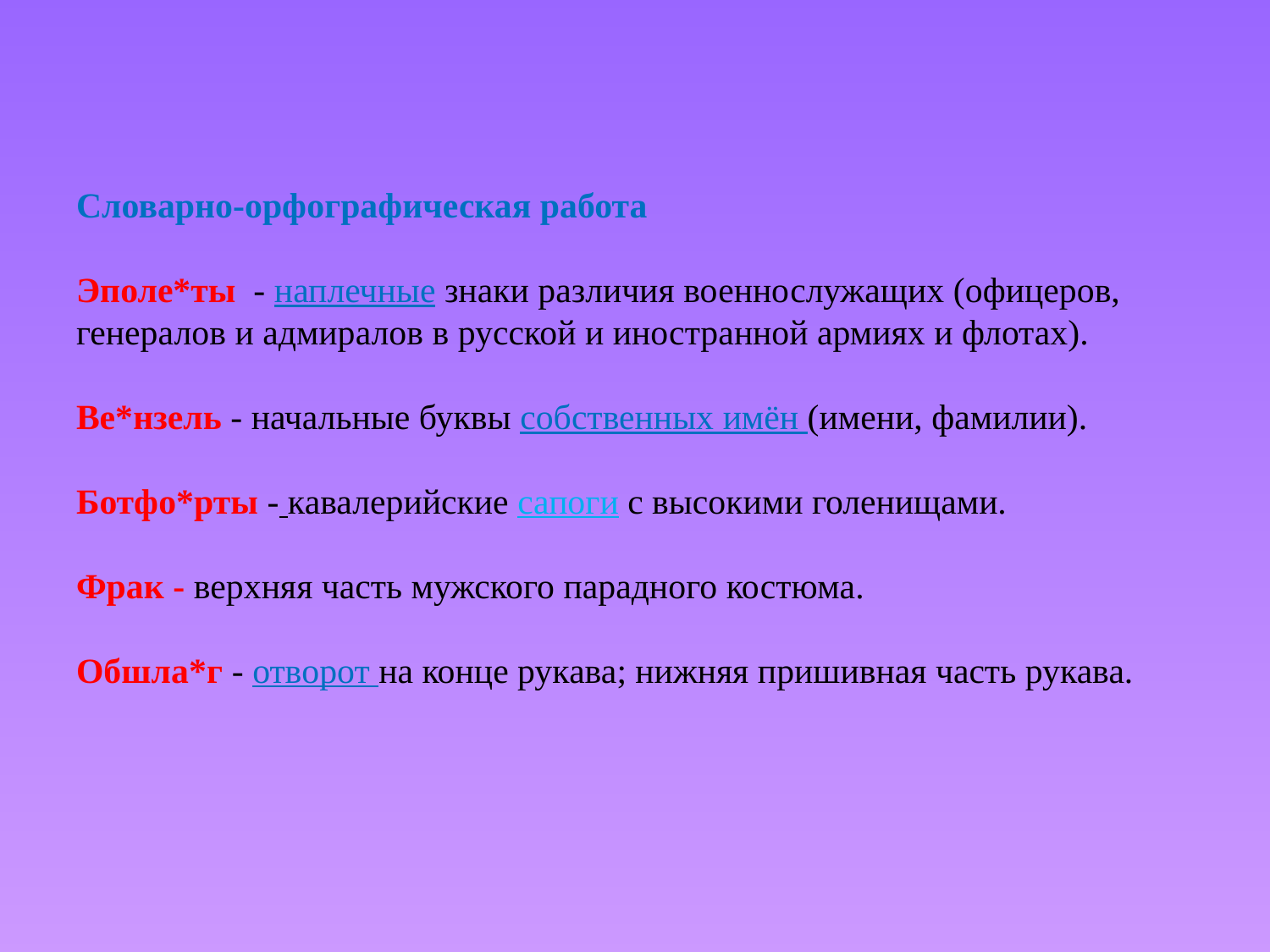

# Словарно-орфографическая работа Эполе*ты  - наплечные знаки различия военнослужащих (офицеров, генералов и адмиралов в русской и иностранной армиях и флотах). Ве*нзель - начальные буквы собственных имён (имени, фамилии). Ботфо*рты - кавалерийские сапоги с высокими голенищами. Фрак - верхняя часть мужского парадного костюма. Обшла*г - отворот на конце рукава; нижняя пришивная часть рукава.